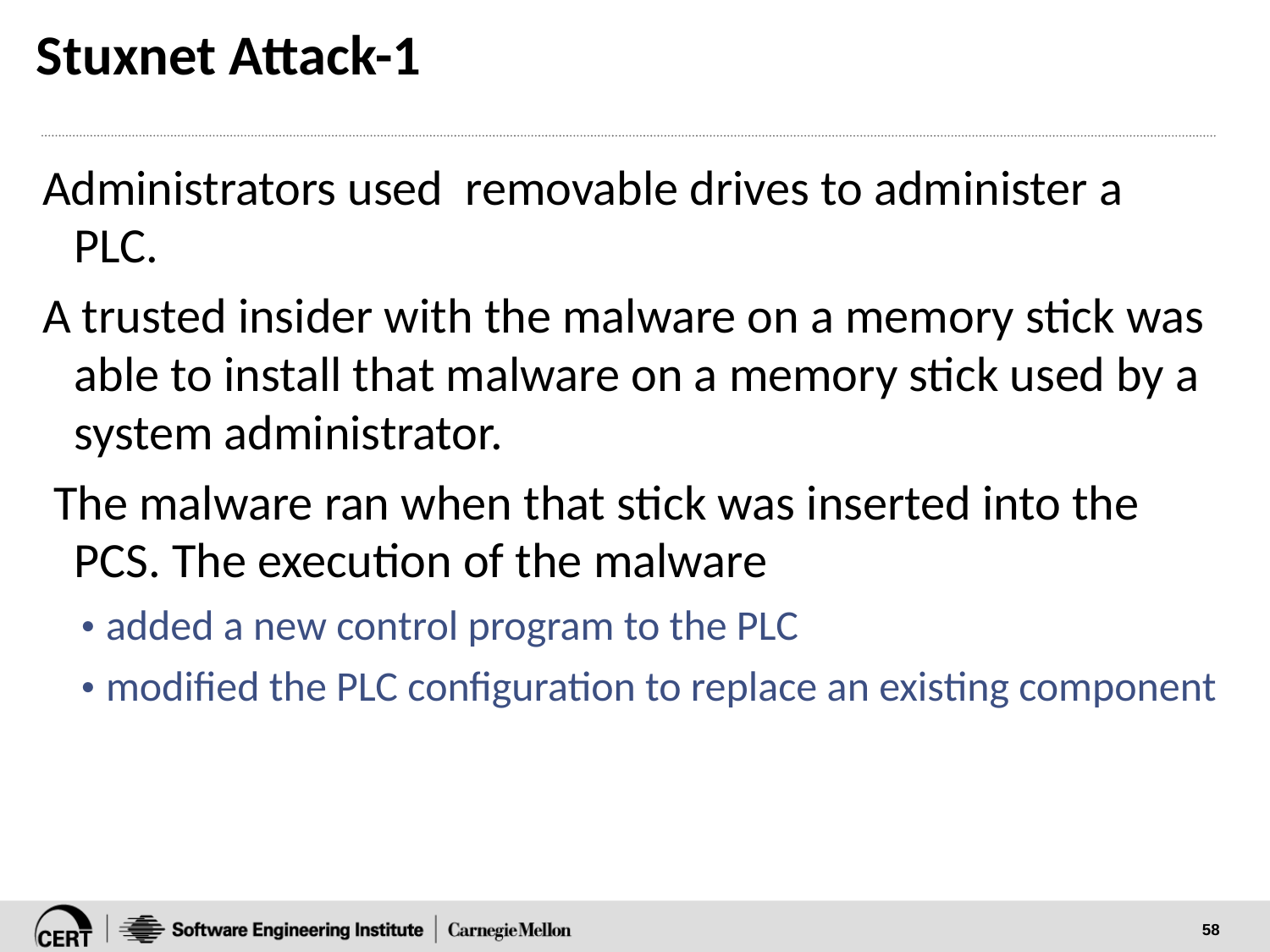

# Stuxnet Attack-1
Administrators used  removable drives to administer a PLC.
A trusted insider with the malware on a memory stick was able to install that malware on a memory stick used by a system administrator.
 The malware ran when that stick was inserted into the PCS. The execution of the malware
added a new control program to the PLC
modified the PLC configuration to replace an existing component